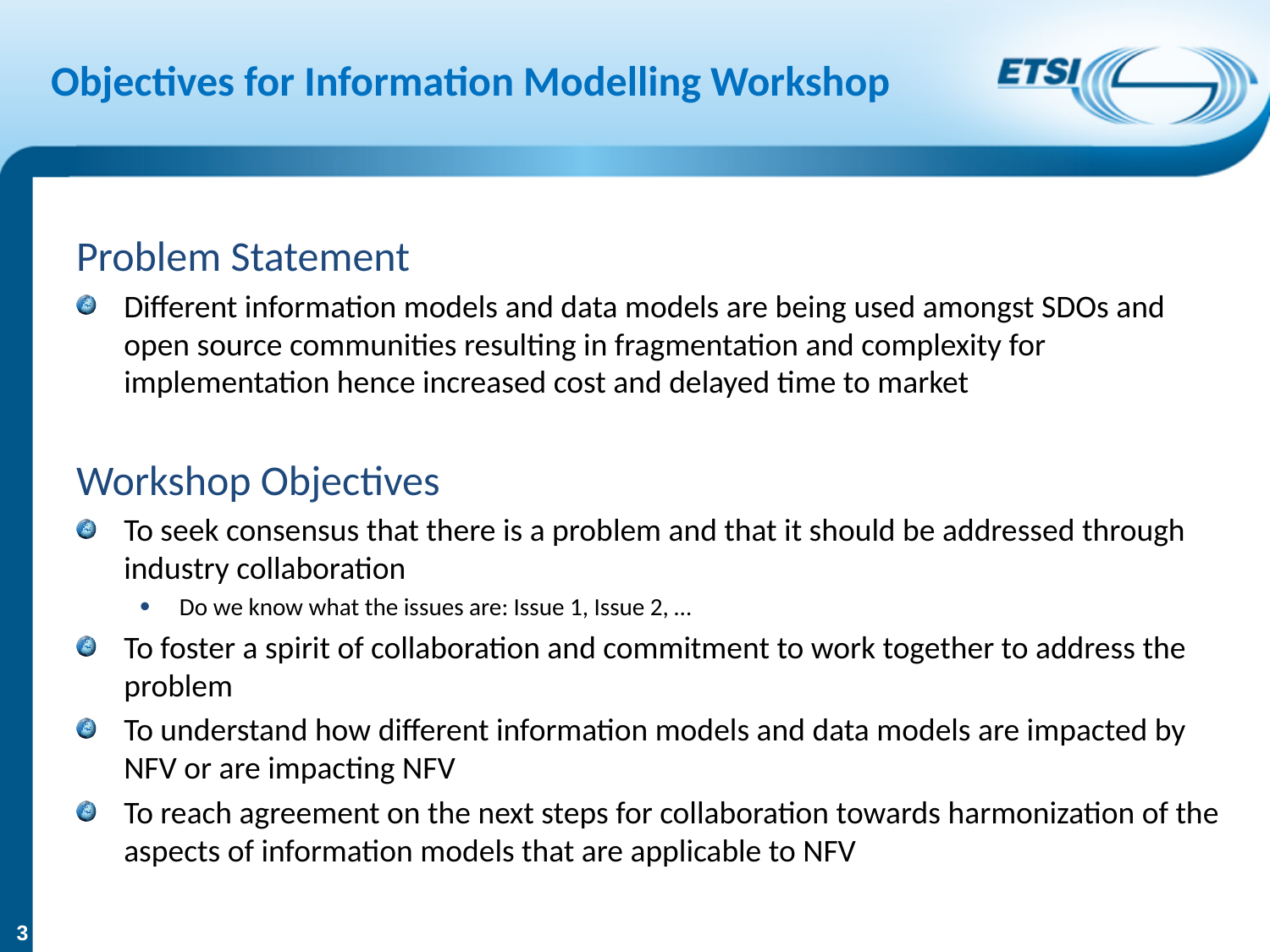

# Objectives for Information Modelling Workshop
Problem Statement
Different information models and data models are being used amongst SDOs and open source communities resulting in fragmentation and complexity for implementation hence increased cost and delayed time to market

Workshop Objectives
To seek consensus that there is a problem and that it should be addressed through industry collaboration
Do we know what the issues are: Issue 1, Issue 2, …
To foster a spirit of collaboration and commitment to work together to address the problem
To understand how different information models and data models are impacted by NFV or are impacting NFV
To reach agreement on the next steps for collaboration towards harmonization of the aspects of information models that are applicable to NFV
3